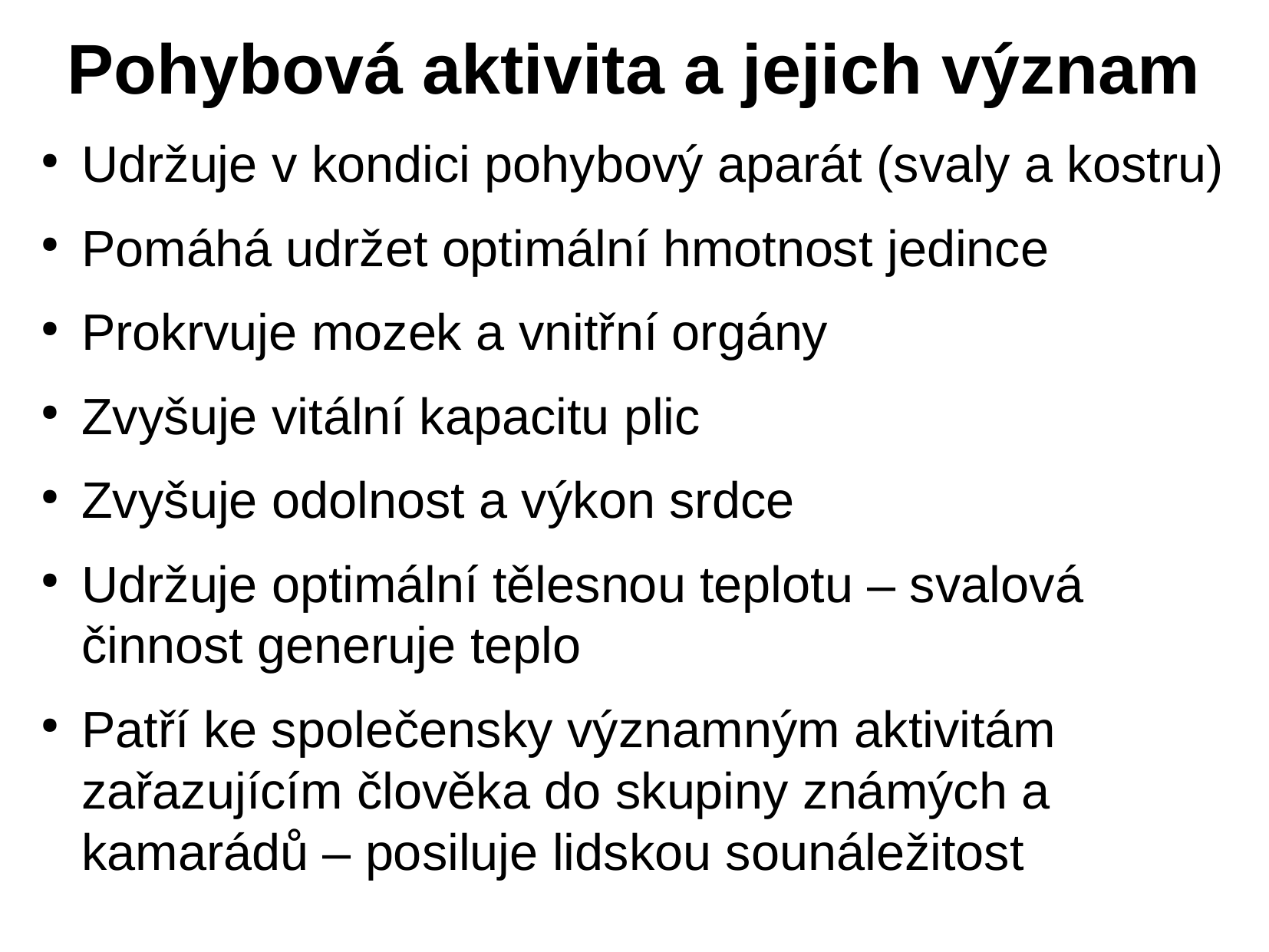

# Pohybová aktivita a jejich význam
Udržuje v kondici pohybový aparát (svaly a kostru)
Pomáhá udržet optimální hmotnost jedince
Prokrvuje mozek a vnitřní orgány
Zvyšuje vitální kapacitu plic
Zvyšuje odolnost a výkon srdce
Udržuje optimální tělesnou teplotu – svalová činnost generuje teplo
Patří ke společensky významným aktivitám zařazujícím člověka do skupiny známých a kamarádů – posiluje lidskou sounáležitost